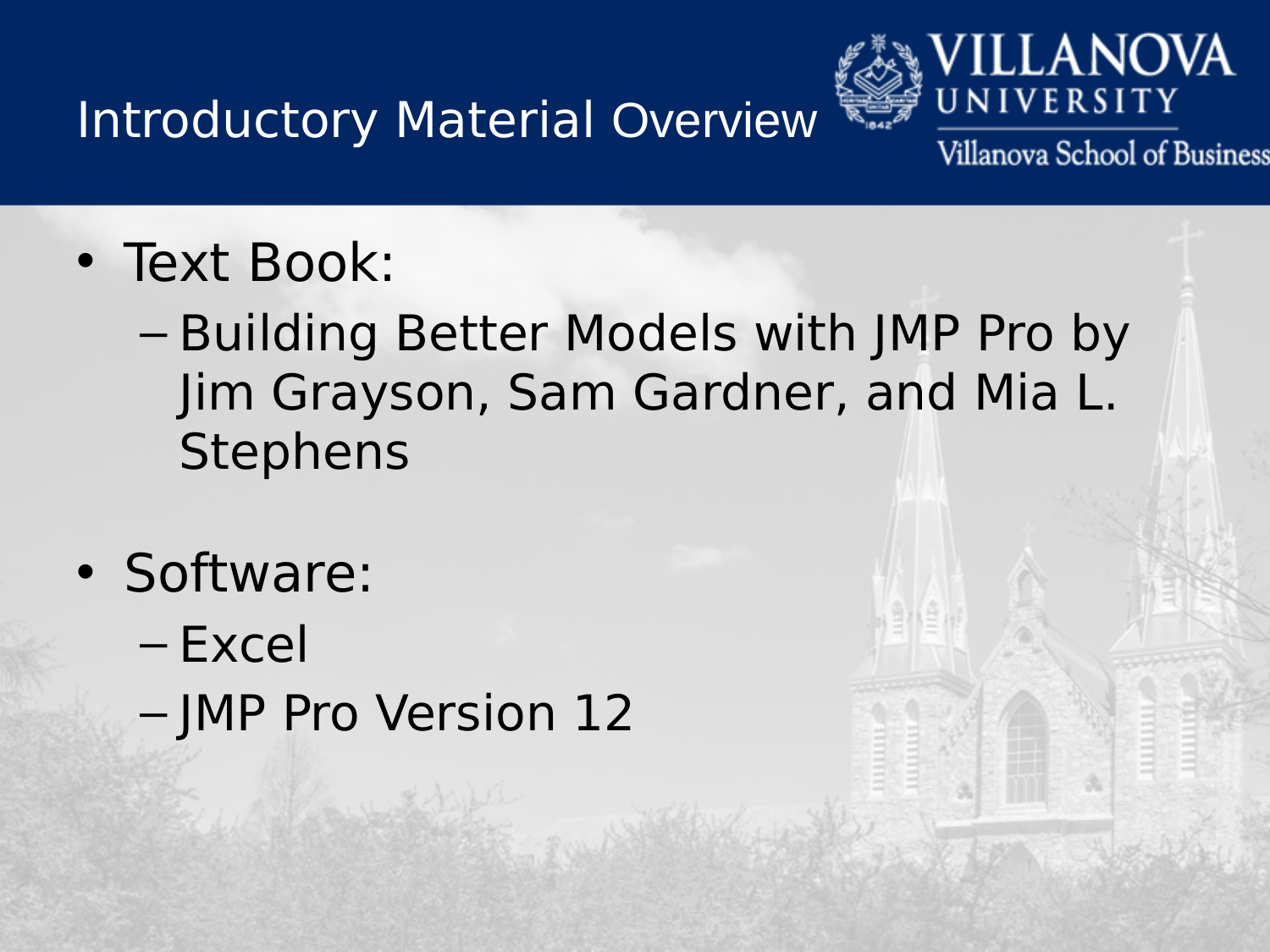

# Introductory Material Overview
Text Book:
Building Better Models with JMP Pro by Jim Grayson, Sam Gardner, and Mia L. Stephens

Software:
Excel
JMP Pro Version 12